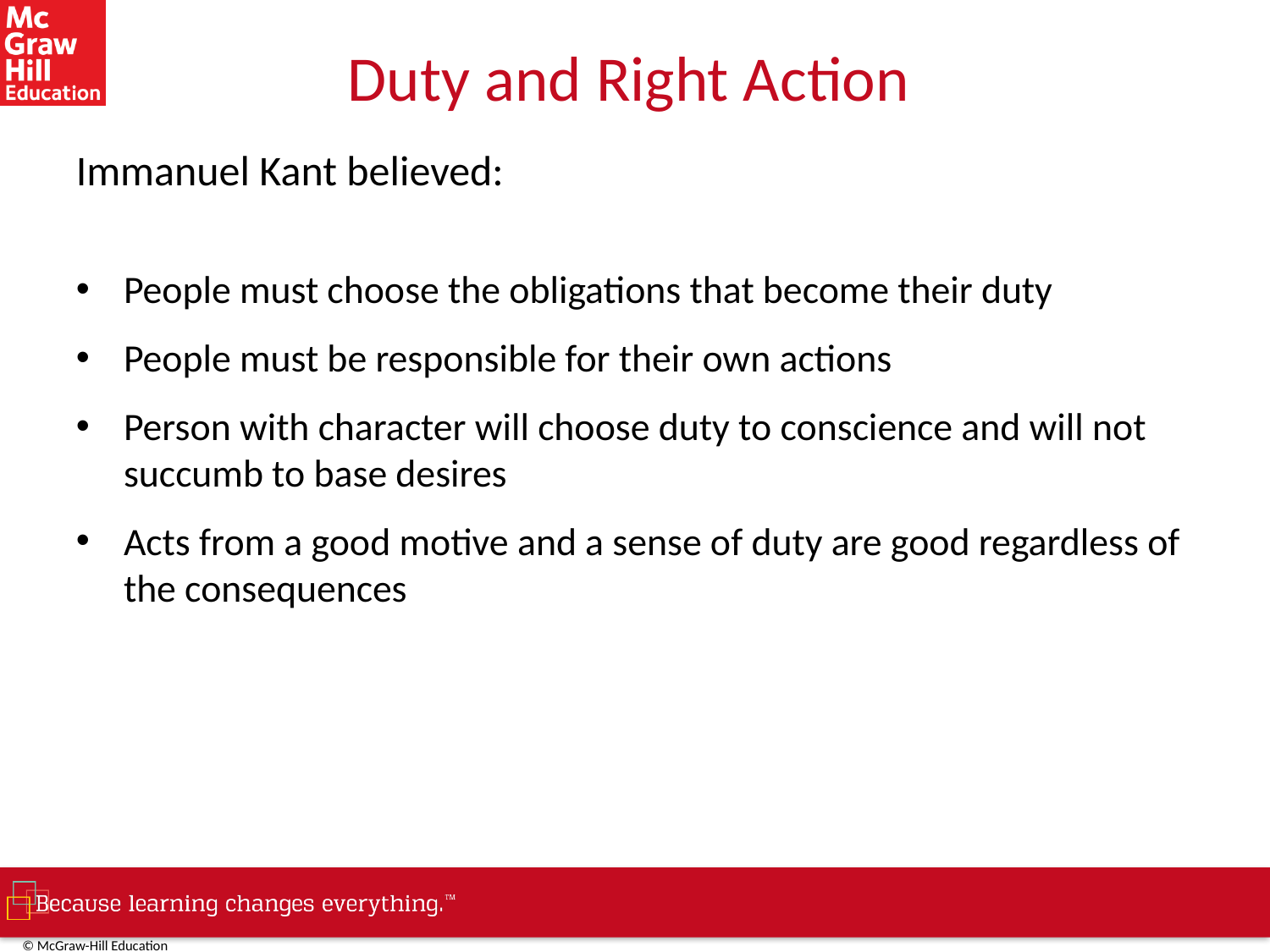

# Duty and Right Action
Immanuel Kant believed:

People must choose the obligations that become their duty
People must be responsible for their own actions
Person with character will choose duty to conscience and will not succumb to base desires
Acts from a good motive and a sense of duty are good regardless of the consequences